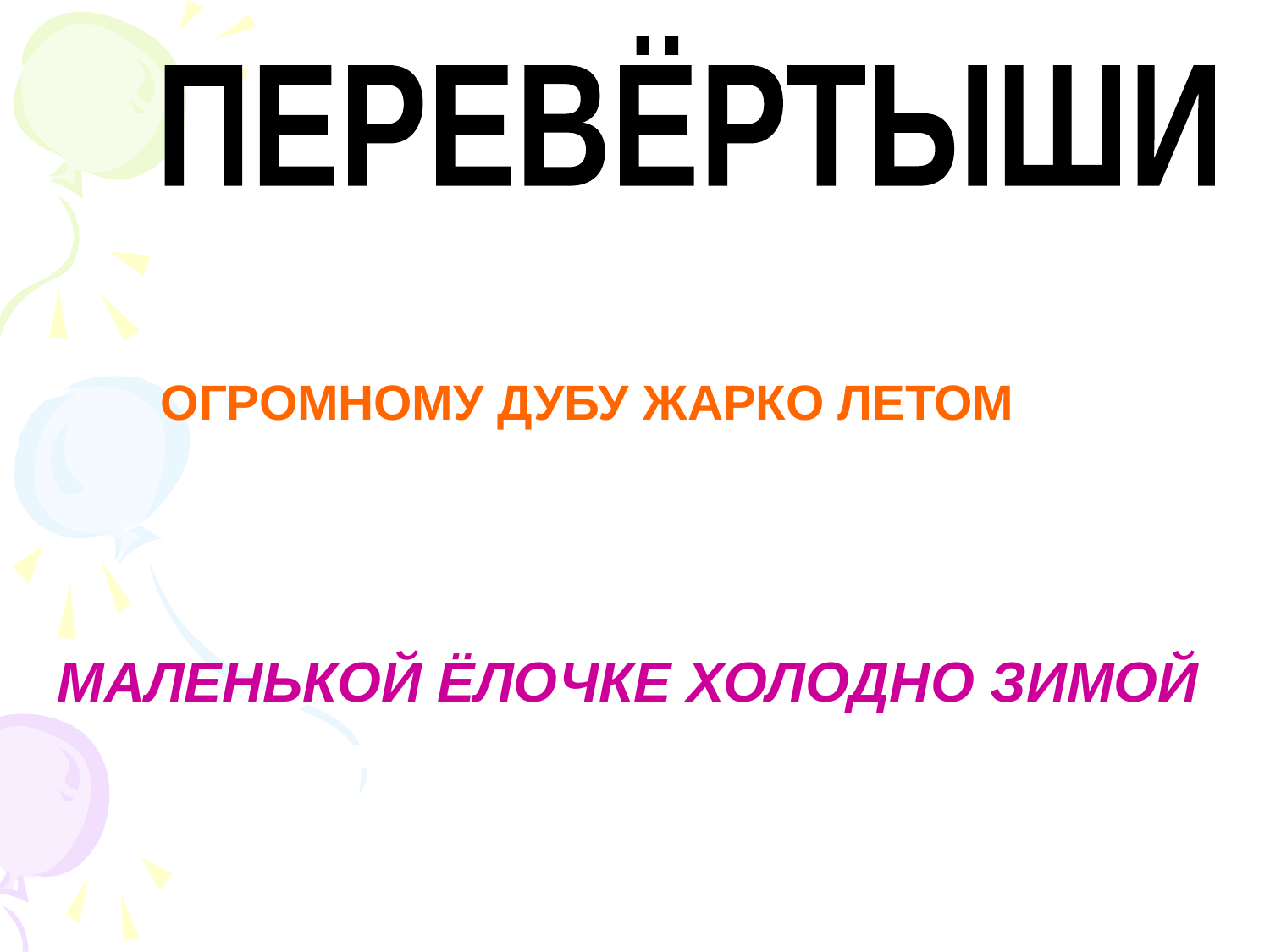

ПЕРЕВЁРТЫШИ

ОГРОМНОМУ ДУБУ ЖАРКО ЛЕТОМ

МАЛЕНЬКОЙ ЁЛОЧКЕ ХОЛОДНО ЗИМОЙ